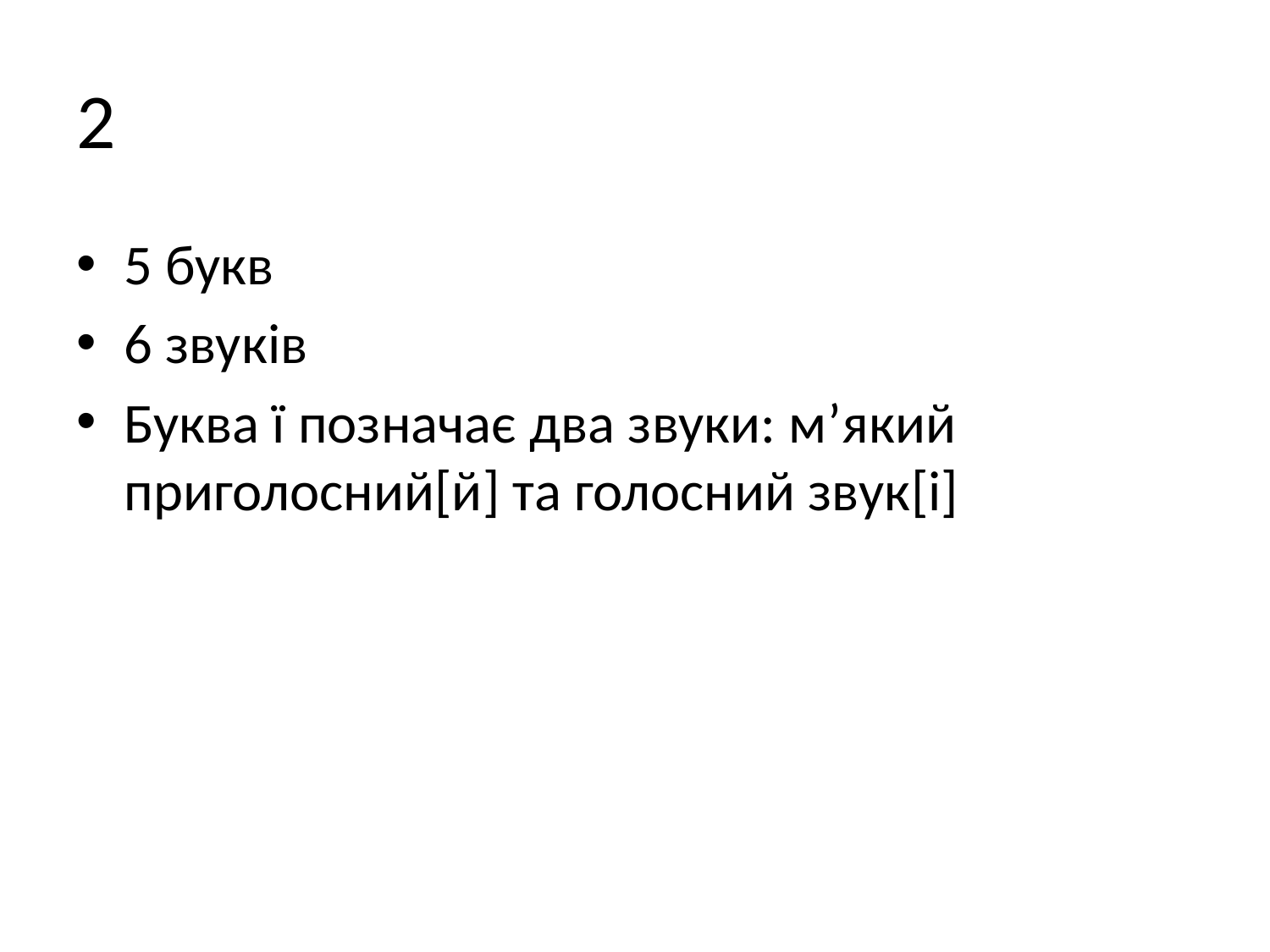

# 2
5 букв
6 звуків
Буква ї позначає два звуки: м’який приголосний[й] та голосний звук[і]